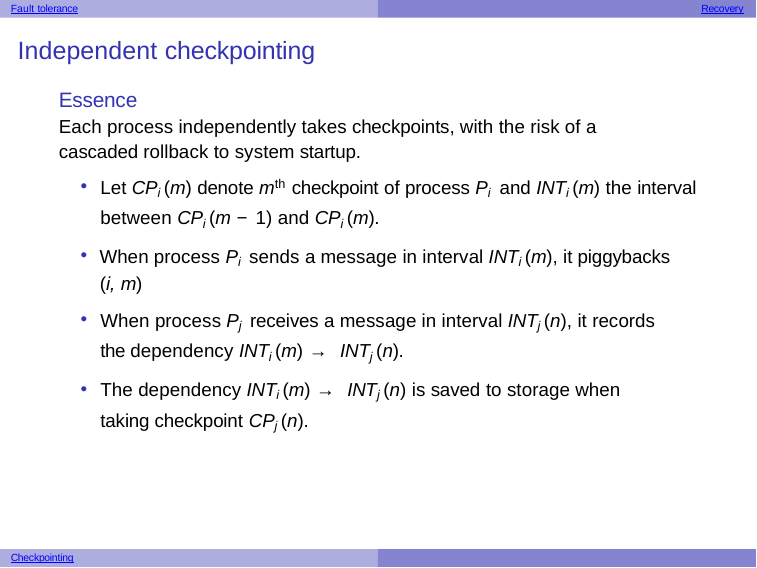

Fault tolerance
Recovery
Independent checkpointing
Essence
Each process independently takes checkpoints, with the risk of a cascaded rollback to system startup.
Let CPi (m) denote mth checkpoint of process Pi and INTi (m) the interval between CPi (m − 1) and CPi (m).
When process Pi sends a message in interval INTi (m), it piggybacks
(i, m)
When process Pj receives a message in interval INTj (n), it records the dependency INTi (m) → INTj (n).
The dependency INTi (m) → INTj (n) is saved to storage when taking checkpoint CPj (n).

Checkpointing